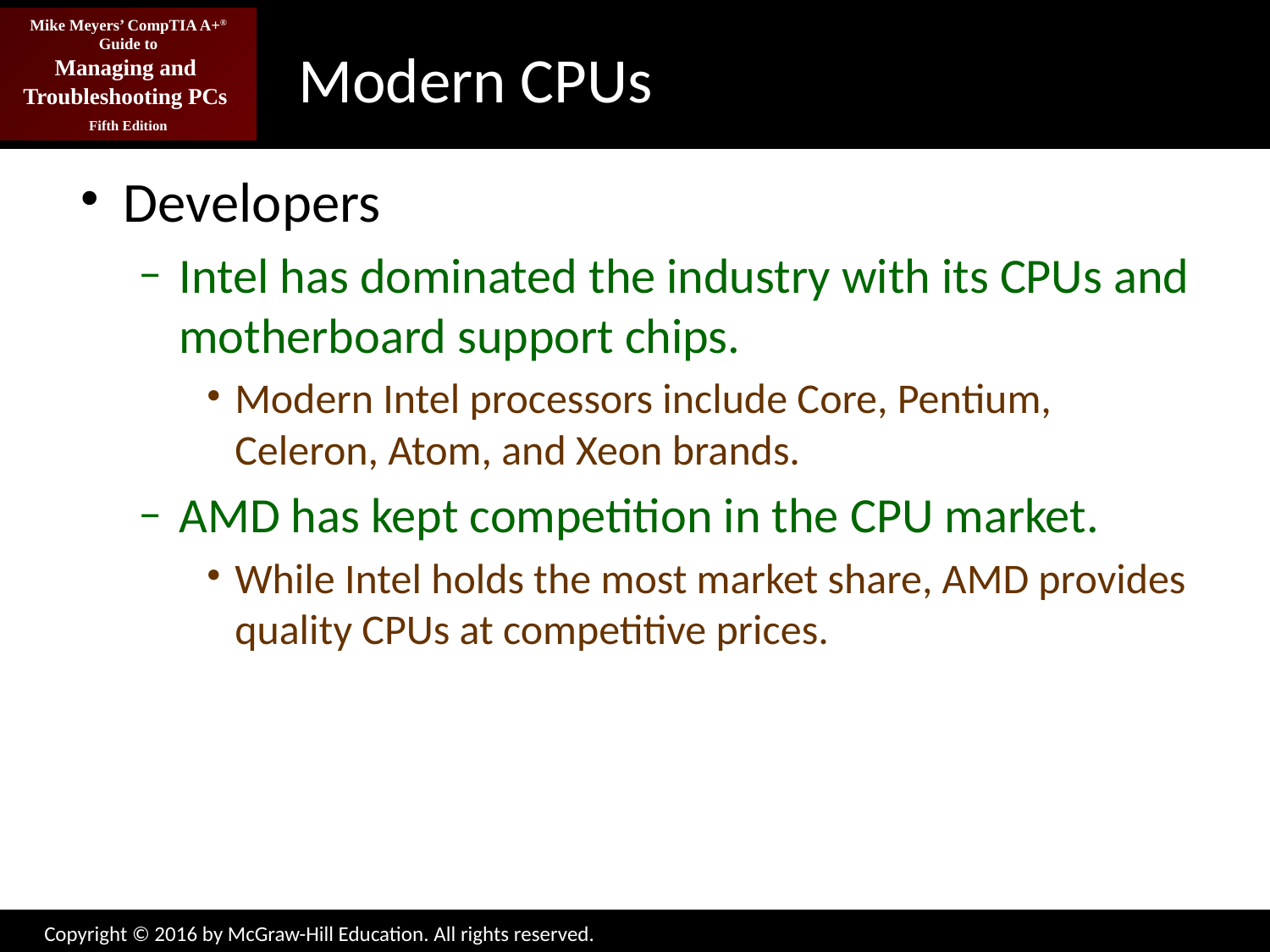

# Modern CPUs
Developers
Intel has dominated the industry with its CPUs and motherboard support chips.
Modern Intel processors include Core, Pentium, Celeron, Atom, and Xeon brands.
AMD has kept competition in the CPU market.
While Intel holds the most market share, AMD provides quality CPUs at competitive prices.